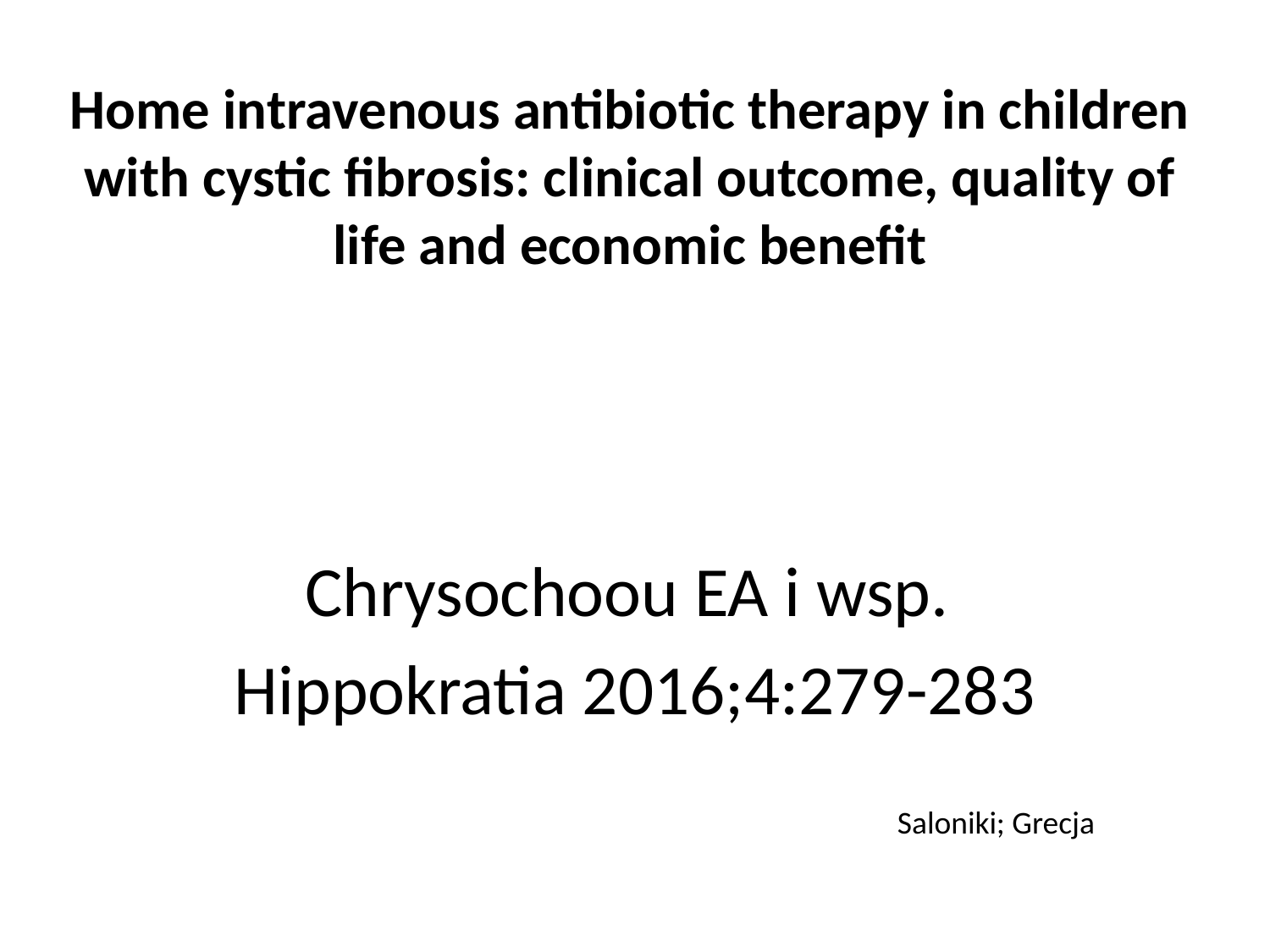

Home intravenous antibiotic therapy in children with cystic fibrosis: clinical outcome, quality of life and economic benefit
Chrysochoou EA i wsp.
Hippokratia 2016;4:279-283
Saloniki; Grecja